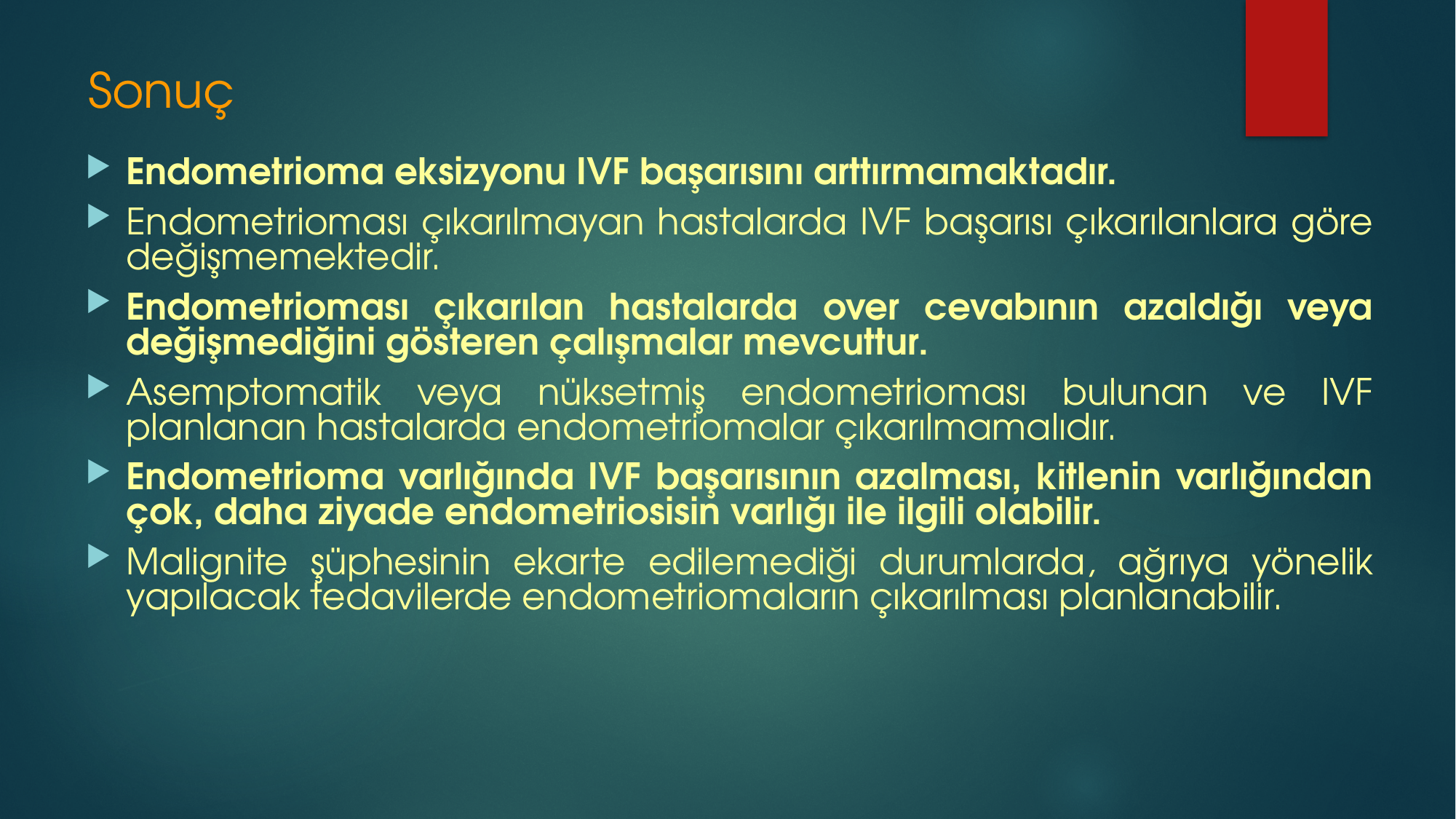

# Sonuç
Endometrioma eksizyonu IVF başarısını arttırmamaktadır.
Endometrioması çıkarılmayan hastalarda IVF başarısı çıkarılanlara göre değişmemektedir.
Endometrioması çıkarılan hastalarda over cevabının azaldığı veya değişmediğini gösteren çalışmalar mevcuttur.
Asemptomatik veya nüksetmiş endometrioması bulunan ve IVF planlanan hastalarda endometriomalar çıkarılmamalıdır.
Endometrioma varlığında IVF başarısının azalması, kitlenin varlığından çok, daha ziyade endometriosisin varlığı ile ilgili olabilir.
Malignite şüphesinin ekarte edilemediği durumlarda, ağrıya yönelik yapılacak tedavilerde endometriomaların çıkarılması planlanabilir.